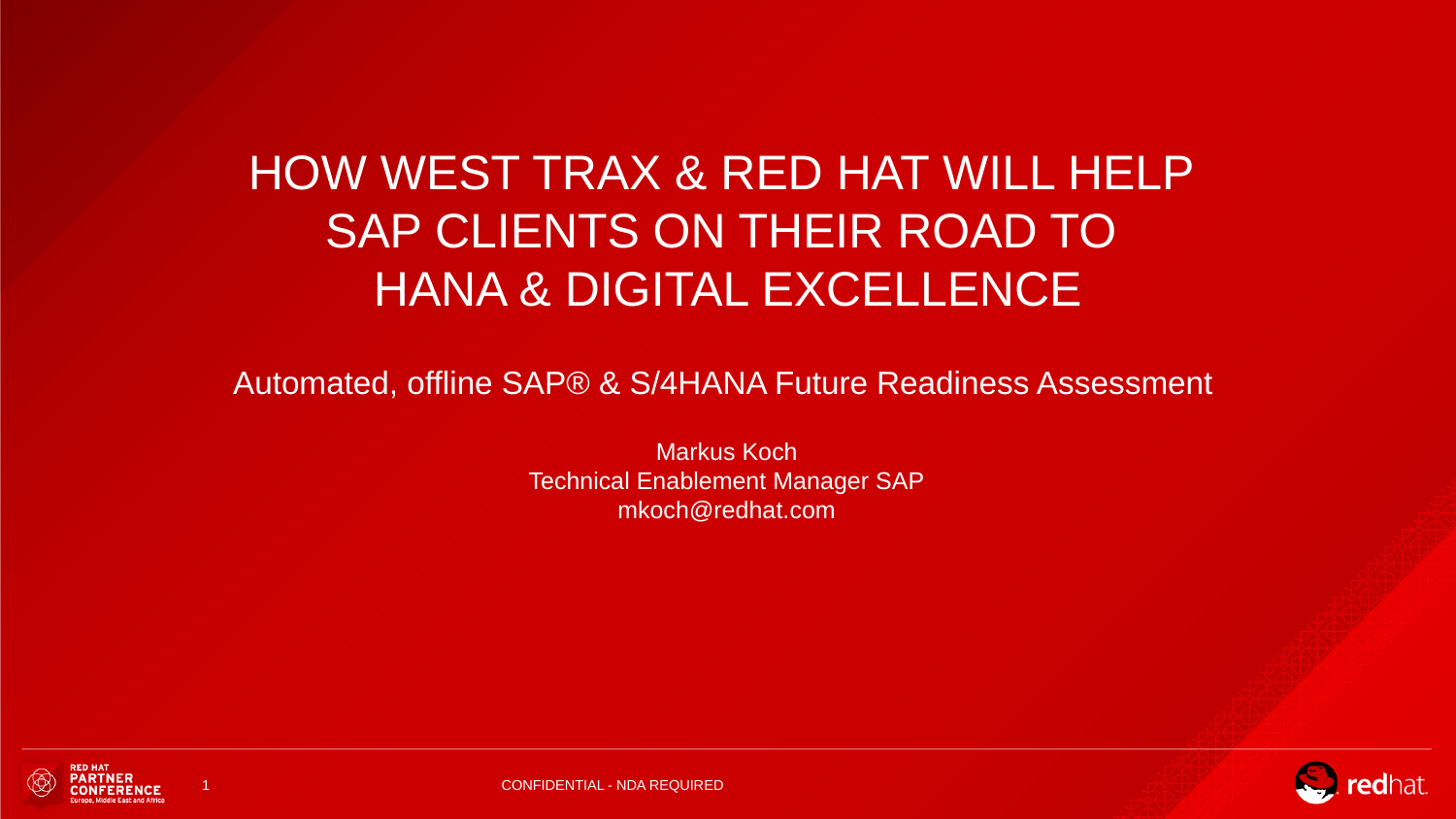

# HOW WEST TRAX & RED HAT WILL HELP SAP CLIENTS ON THEIR ROAD TO HANA & DIGITAL EXCELLENCE
Automated, offline SAP® & S/4HANA Future Readiness Assessment
Markus Koch
Technical Enablement Manager SAP
mkoch@redhat.com
1
CONFIDENTIAL - NDA REQUIRED